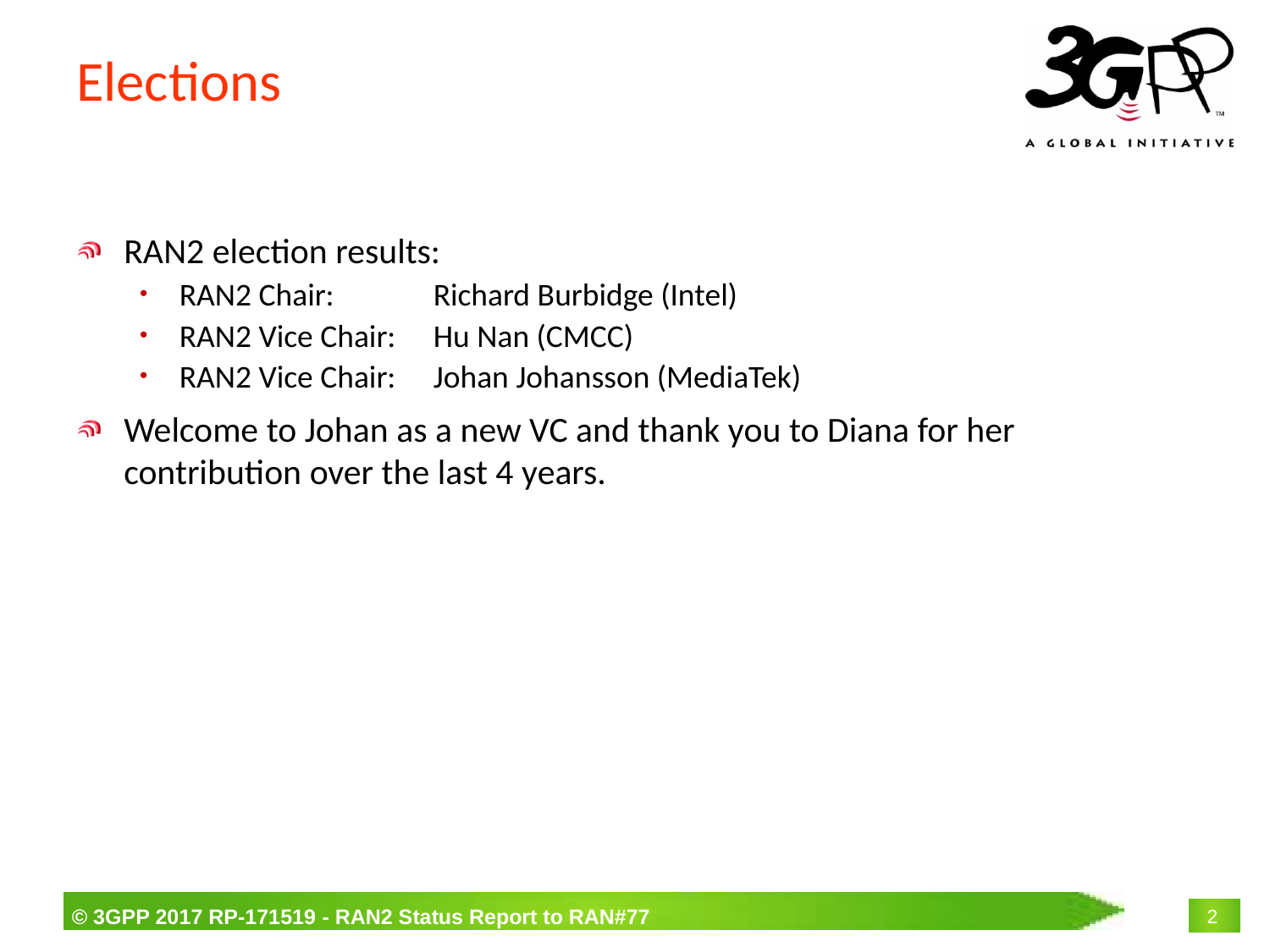

# Elections
RAN2 election results:
RAN2 Chair: 	Richard Burbidge (Intel)
RAN2 Vice Chair: 	Hu Nan (CMCC)
RAN2 Vice Chair: 	Johan Johansson (MediaTek)
Welcome to Johan as a new VC and thank you to Diana for her contribution over the last 4 years.